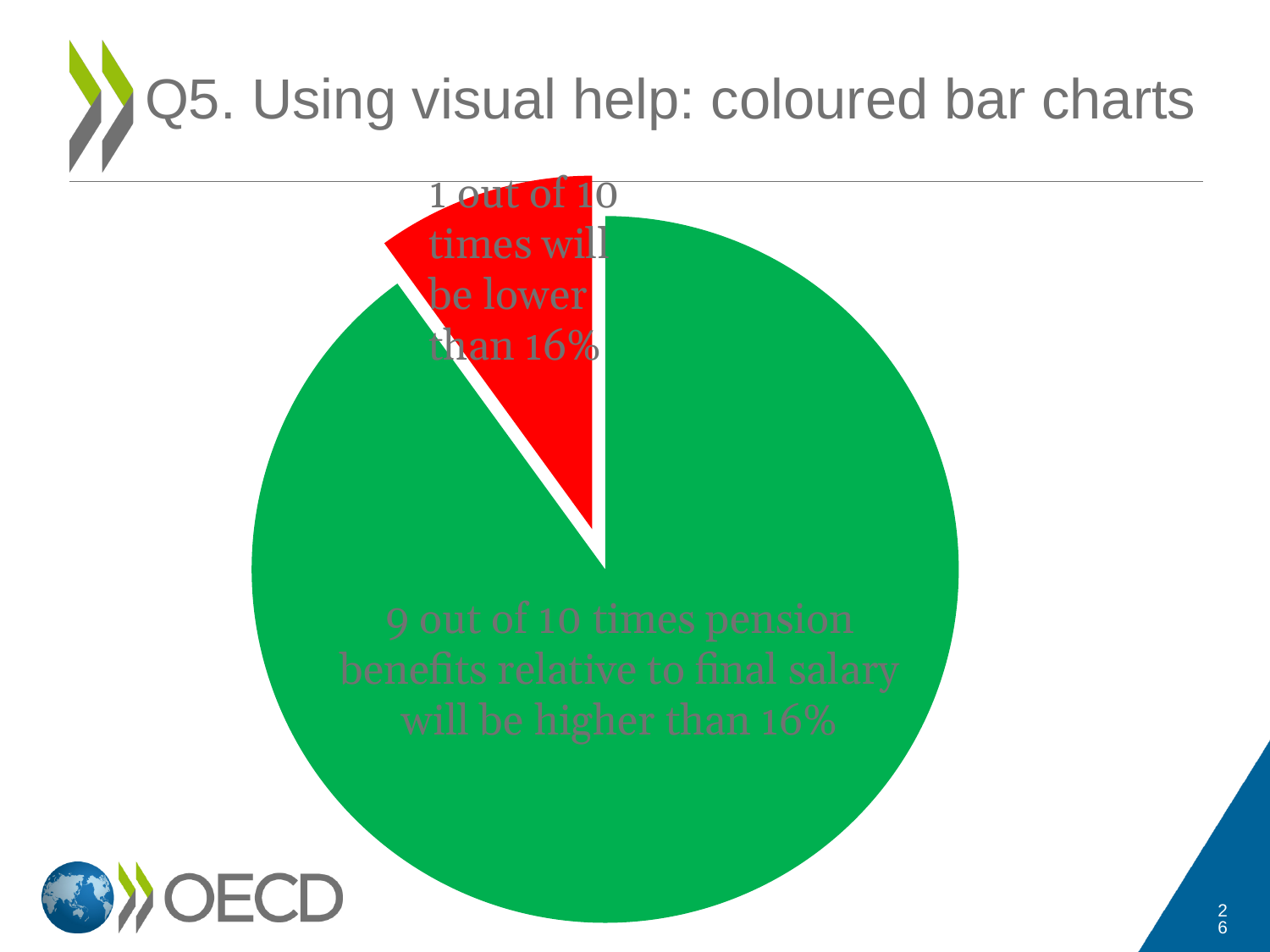

# Q5. Using visual help: coloured bar charts
1 out of 10 times will be lower than 16%

### Chart

| Category | Sales |
|---|---|
| Greater 36% | 9.0 |
| Lower 36% | 1.0 |
9 out of 10 times pension benefits relative to final salary will be higher than 16%

26